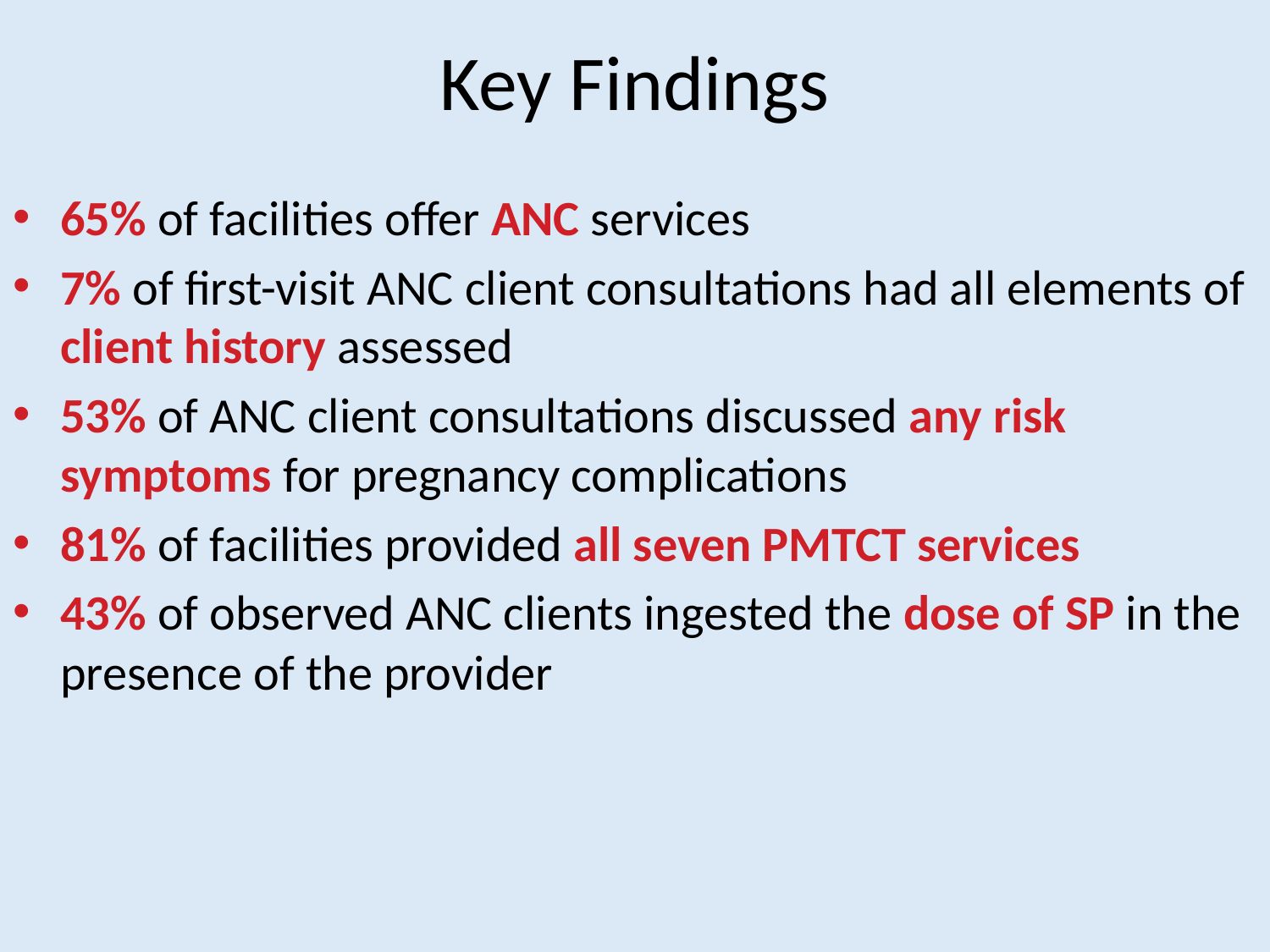

# Key Findings
65% of facilities offer ANC services
7% of first-visit ANC client consultations had all elements of client history assessed
53% of ANC client consultations discussed any risk symptoms for pregnancy complications
81% of facilities provided all seven PMTCT services
43% of observed ANC clients ingested the dose of SP in the presence of the provider